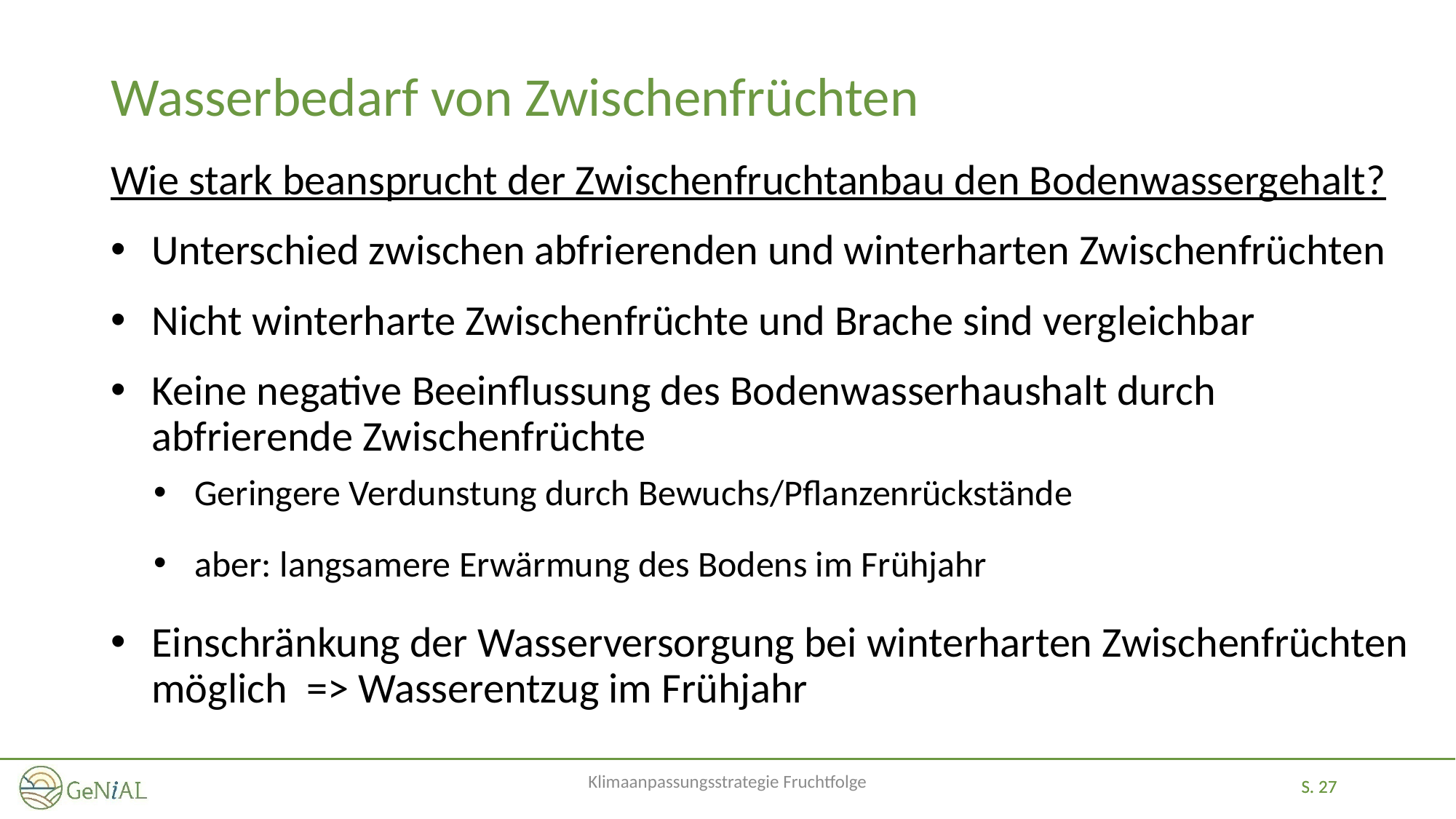

# Wasserbedarf von Zwischenfrüchten
Wie stark beansprucht der Zwischenfruchtanbau den Bodenwassergehalt?
Unterschied zwischen abfrierenden und winterharten Zwischenfrüchten
Nicht winterharte Zwischenfrüchte und Brache sind vergleichbar
Keine negative Beeinflussung des Bodenwasserhaushalt durch abfrierende Zwischenfrüchte
Geringere Verdunstung durch Bewuchs/Pflanzenrückstände
aber: langsamere Erwärmung des Bodens im Frühjahr
Einschränkung der Wasserversorgung bei winterharten Zwischenfrüchten möglich  => Wasserentzug im Frühjahr

Klimaanpassungsstrategie Fruchtfolge